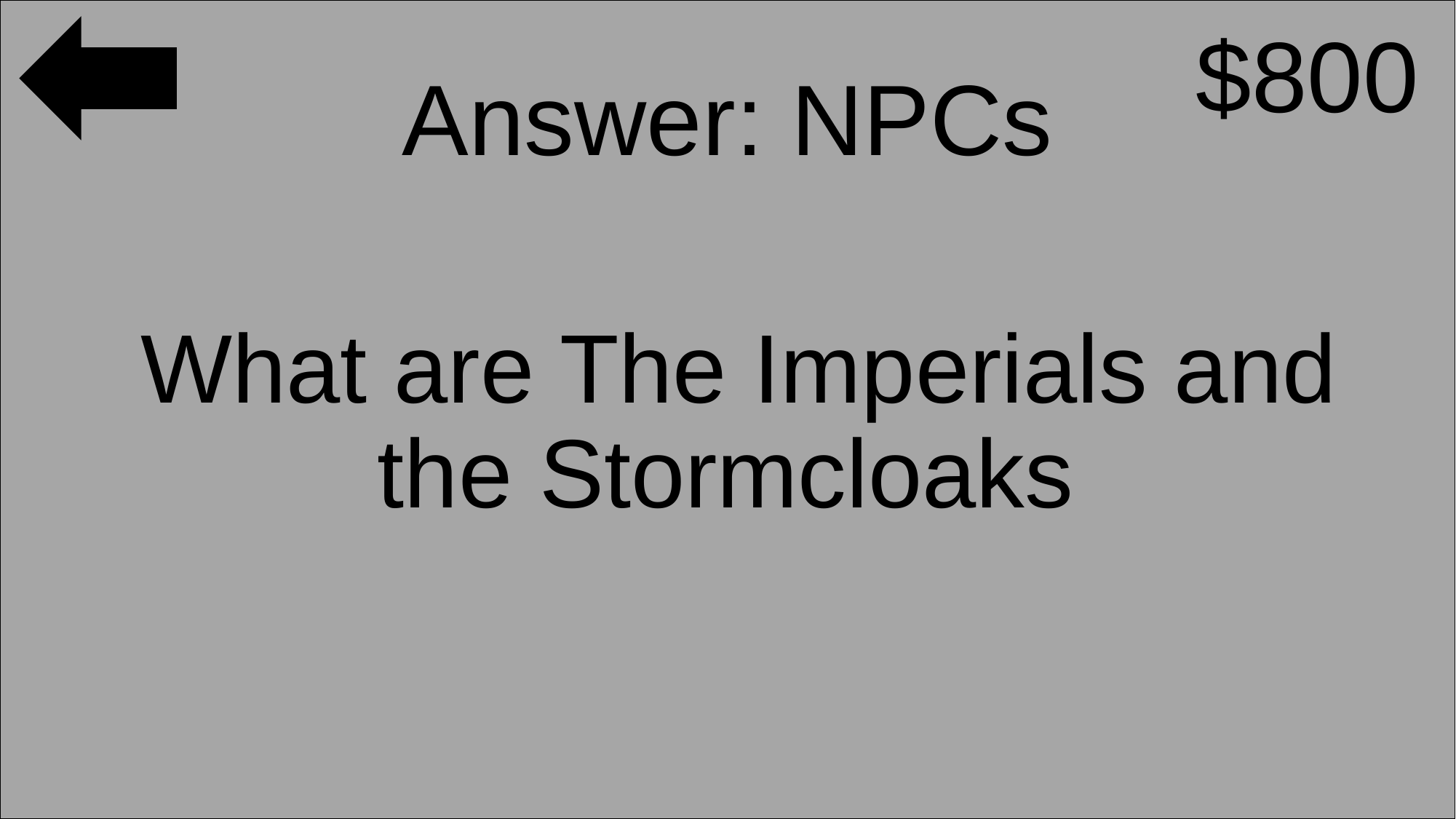

$800

#
Answer: NPCs

What are The Imperials and the Stormcloaks